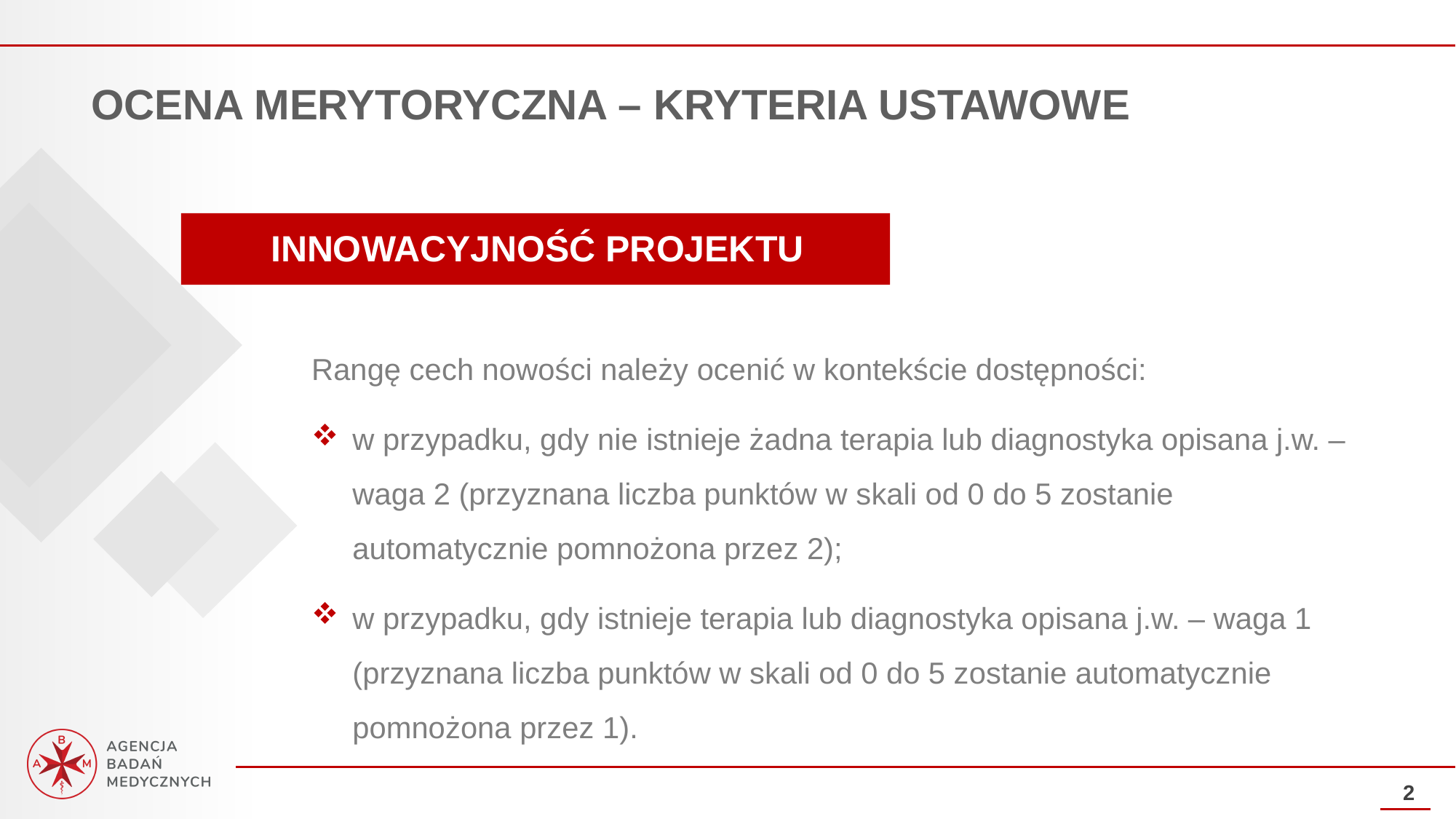

OCENA MERYTORYCZNA – KRYTERIA USTAWOWE

INNOWACYJNOŚĆ PROJEKTU
Rangę cech nowości należy ocenić w kontekście dostępności:
w przypadku, gdy nie istnieje żadna terapia lub diagnostyka opisana j.w. – waga 2 (przyznana liczba punktów w skali od 0 do 5 zostanie automatycznie pomnożona przez 2);
w przypadku, gdy istnieje terapia lub diagnostyka opisana j.w. – waga 1 (przyznana liczba punktów w skali od 0 do 5 zostanie automatycznie pomnożona przez 1).

2